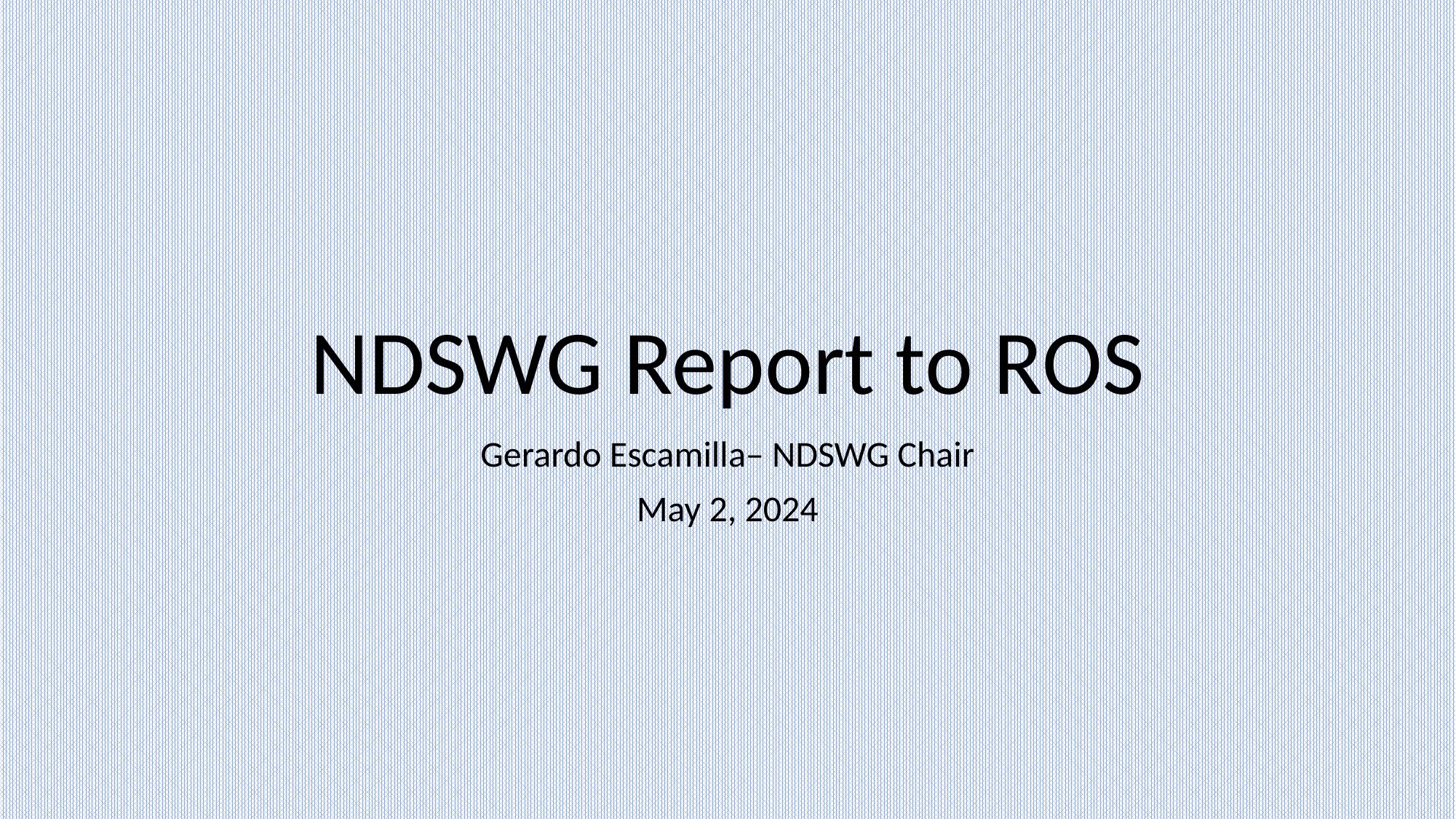

# NDSWG Report to ROS
Gerardo Escamilla– NDSWG Chair
May 2, 2024